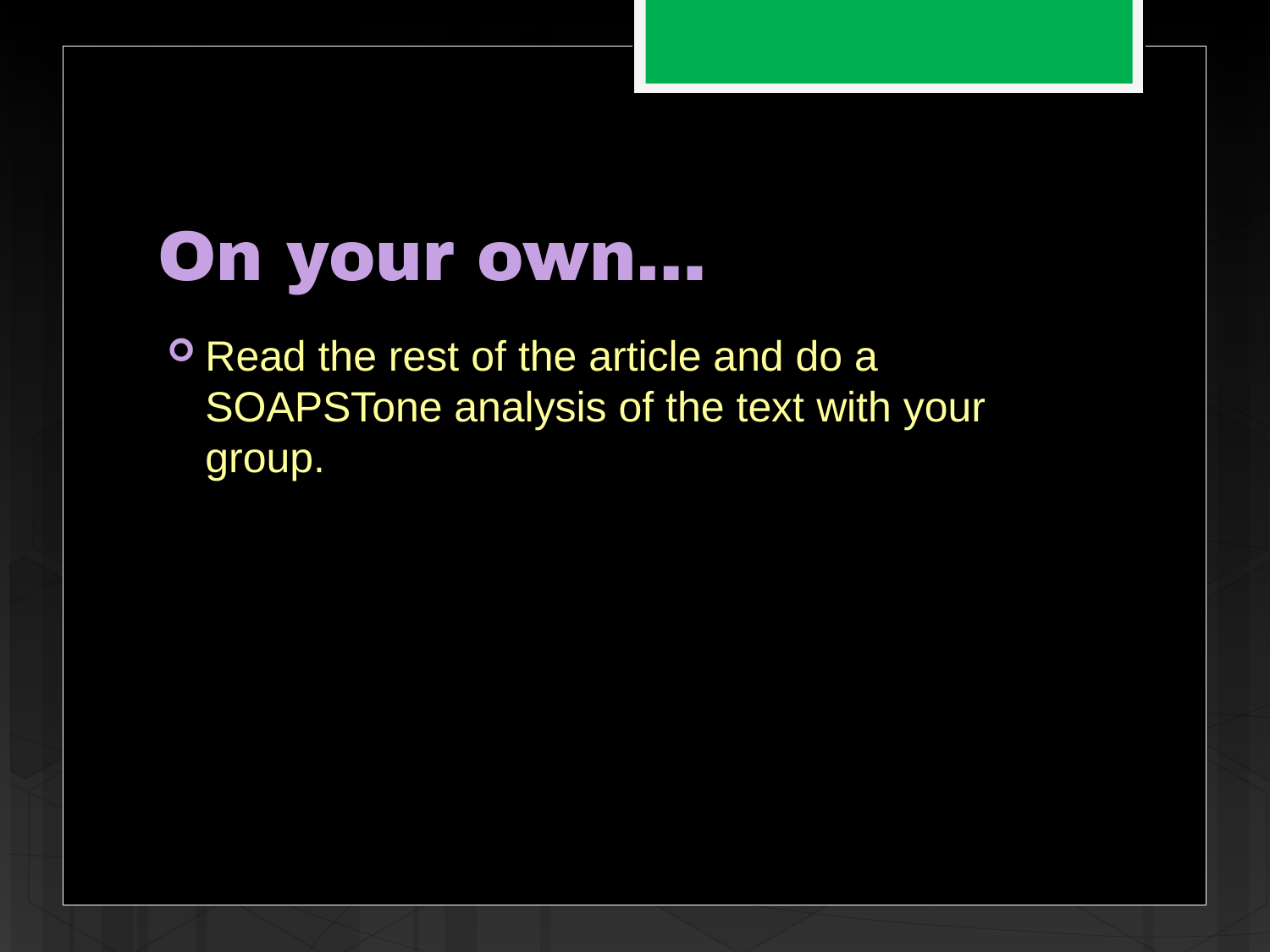

# On your own…
Read the rest of the article and do a SOAPSTone analysis of the text with your group.